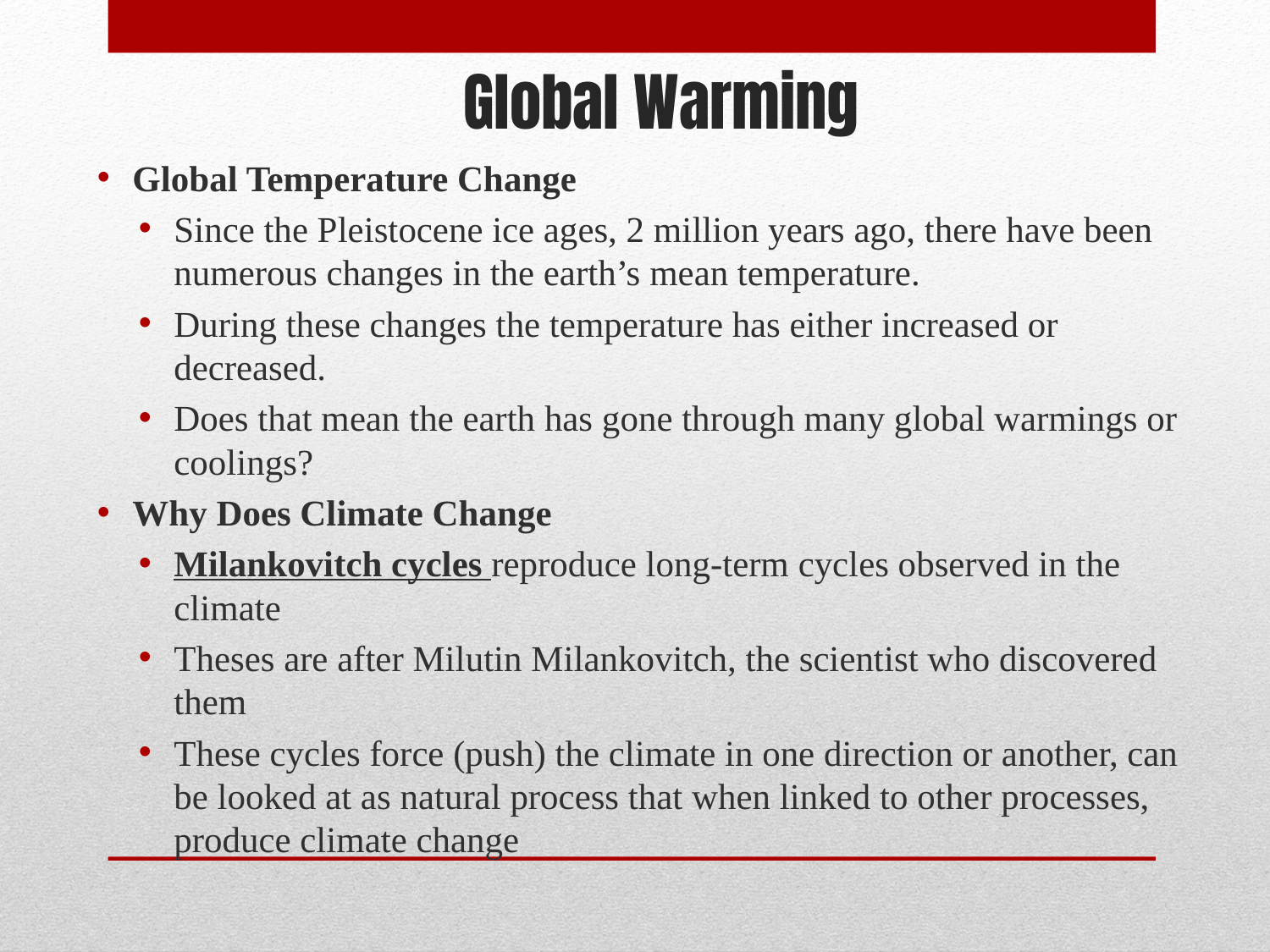

Global Warming
Global Temperature Change
Since the Pleistocene ice ages, 2 million years ago, there have been numerous changes in the earth’s mean temperature.
During these changes the temperature has either increased or decreased.
Does that mean the earth has gone through many global warmings or coolings?
Why Does Climate Change
Milankovitch cycles reproduce long-term cycles observed in the climate
Theses are after Milutin Milankovitch, the scientist who discovered them
These cycles force (push) the climate in one direction or another, can be looked at as natural process that when linked to other processes, produce climate change